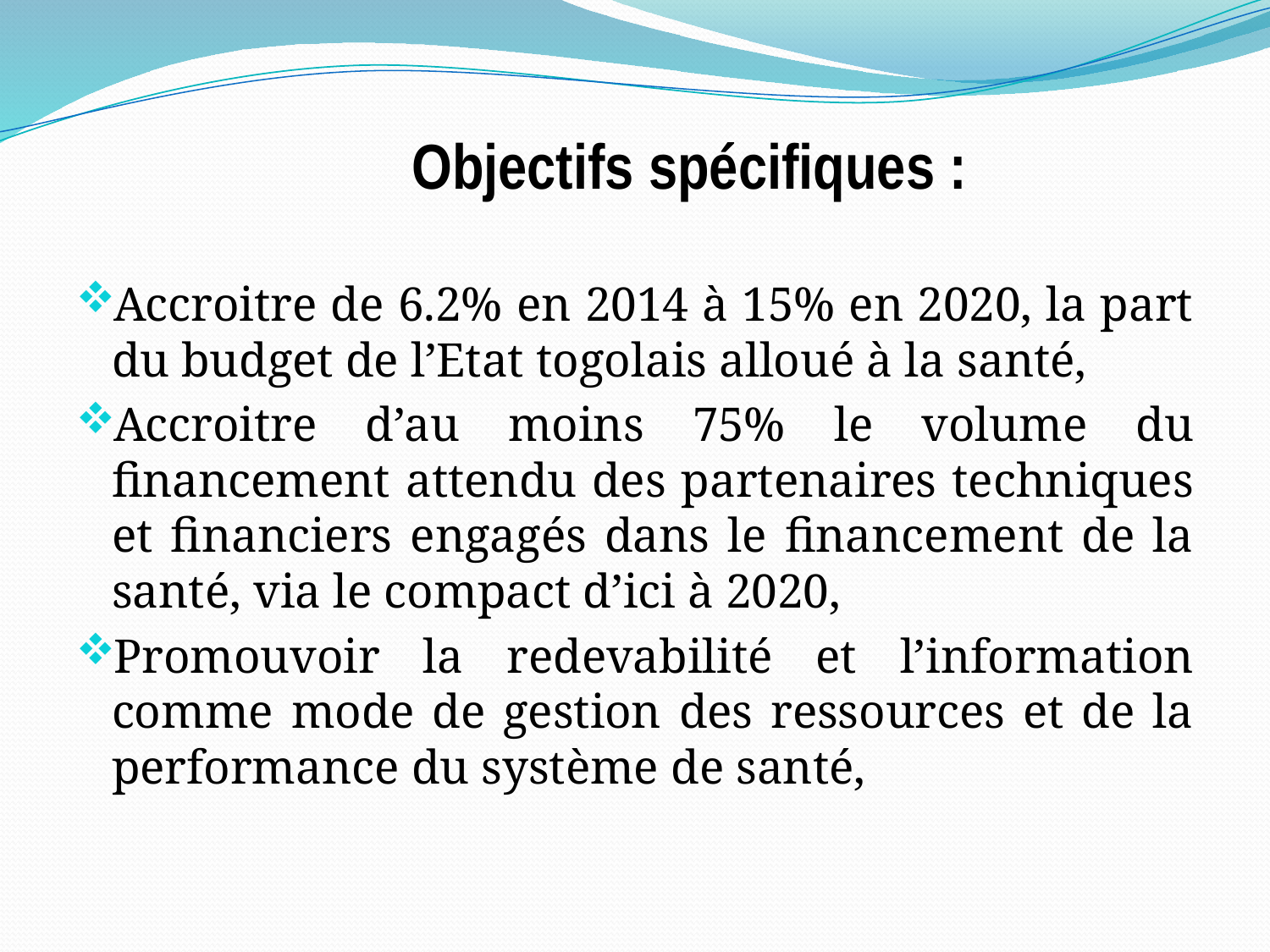

# Objectifs spécifiques :
Accroitre de 6.2% en 2014 à 15% en 2020, la part du budget de l’Etat togolais alloué à la santé,
Accroitre d’au moins 75% le volume du financement attendu des partenaires techniques et financiers engagés dans le financement de la santé, via le compact d’ici à 2020,
Promouvoir la redevabilité et l’information comme mode de gestion des ressources et de la performance du système de santé,